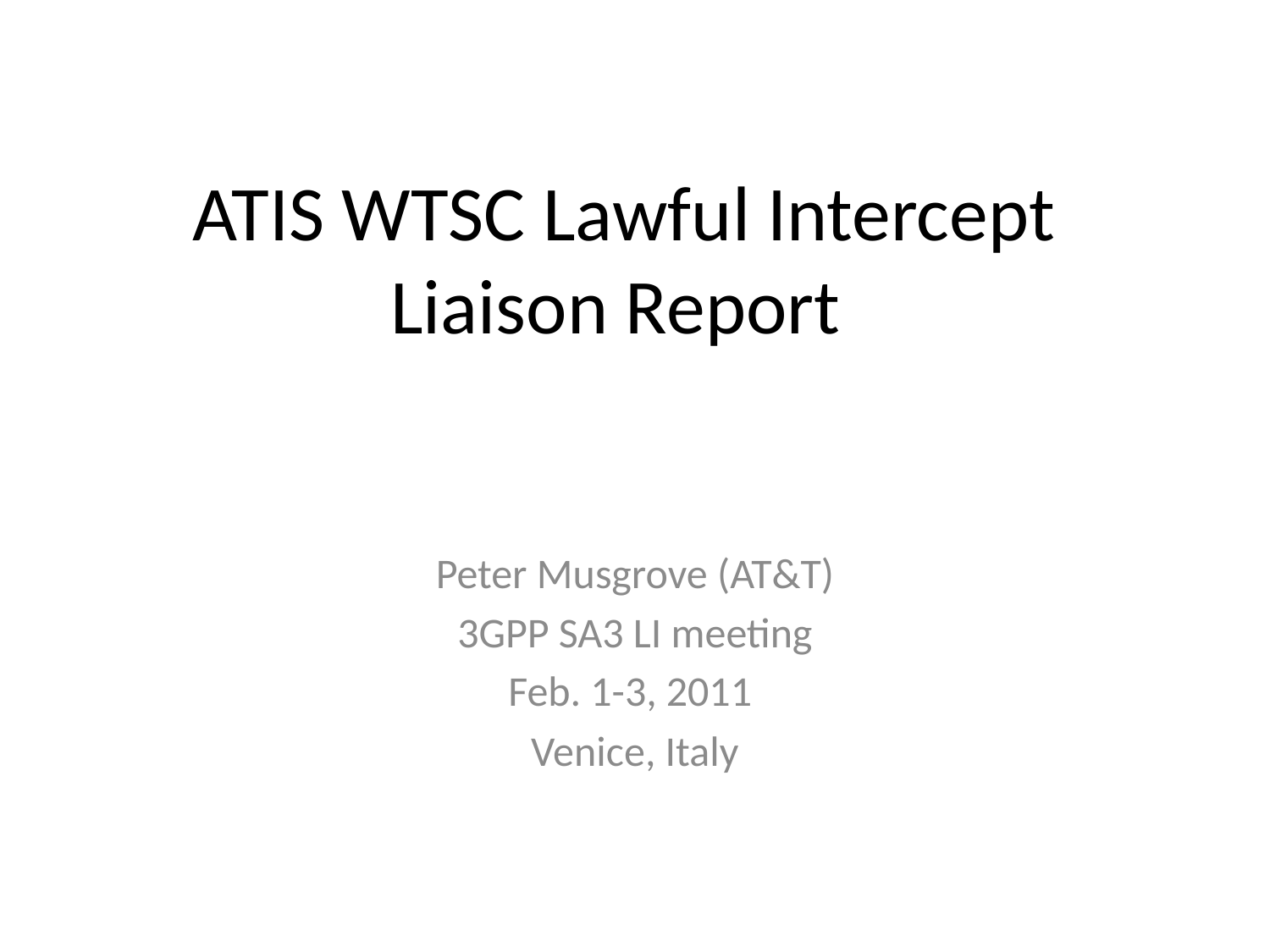

# ATIS WTSC Lawful Intercept Liaison Report
Peter Musgrove (AT&T)
3GPP SA3 LI meeting
Feb. 1-3, 2011
Venice, Italy